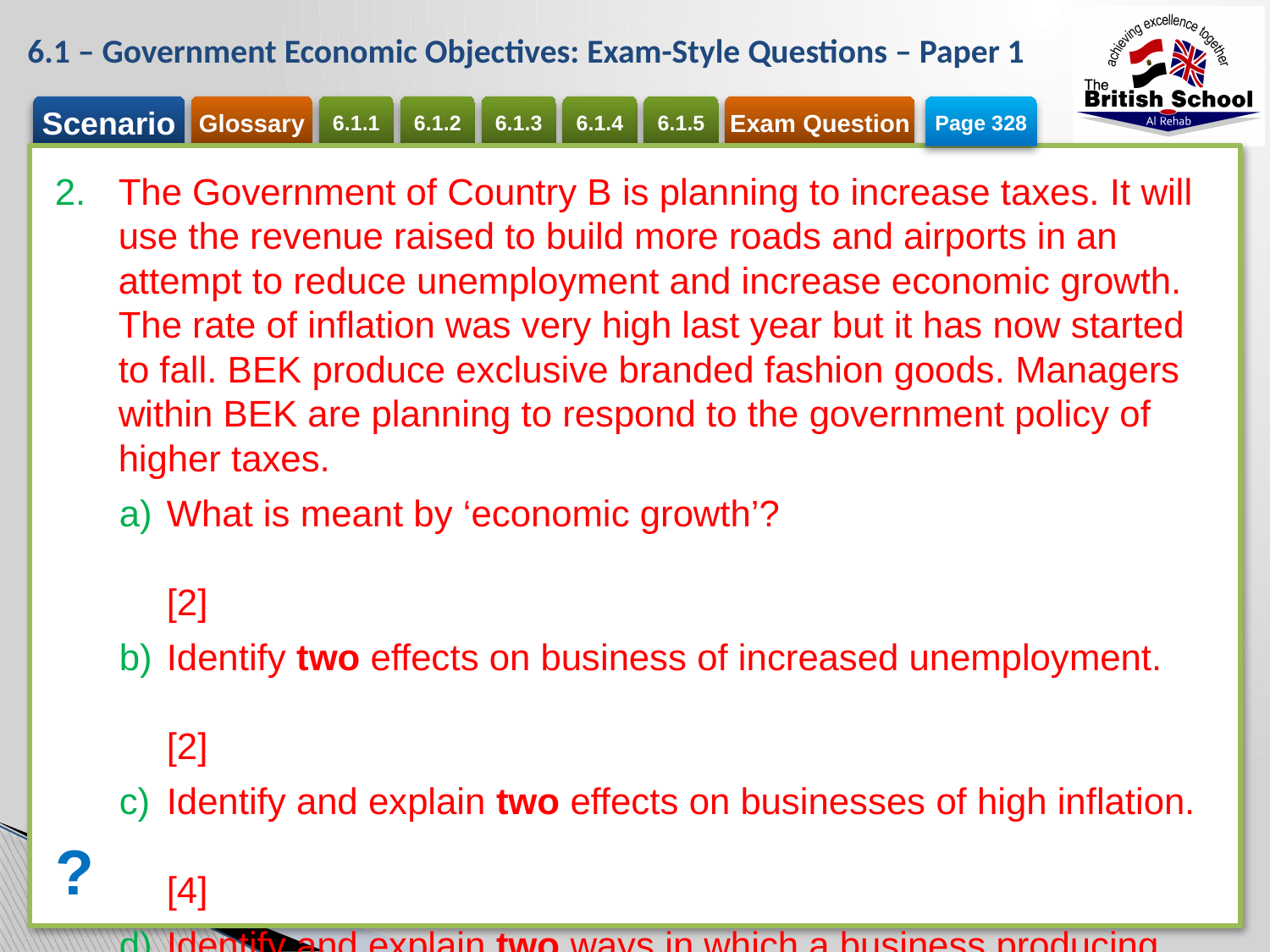

# 6.1 – Government Economic Objectives: Exam-Style Questions – Paper 1
Page 328
The Government of Country B is planning to increase taxes. It will use the revenue raised to build more roads and airports in an attempt to reduce unemployment and increase economic growth. The rate of inflation was very high last year but it has now started to fall. BEK produce exclusive branded fashion goods. Managers within BEK are planning to respond to the government policy of higher taxes.
What is meant by ‘economic growth’?	[2]
Identify two effects on business of increased unemployment.	[2]
Identify and explain two effects on businesses of high inflation.	[4]
Identify and explain two ways in which a business producing luxury products could respond to higher taxes.	[6]
Do you think that increased government spending on more roads and airports is a good idea? Justify your answer.	[6]
?